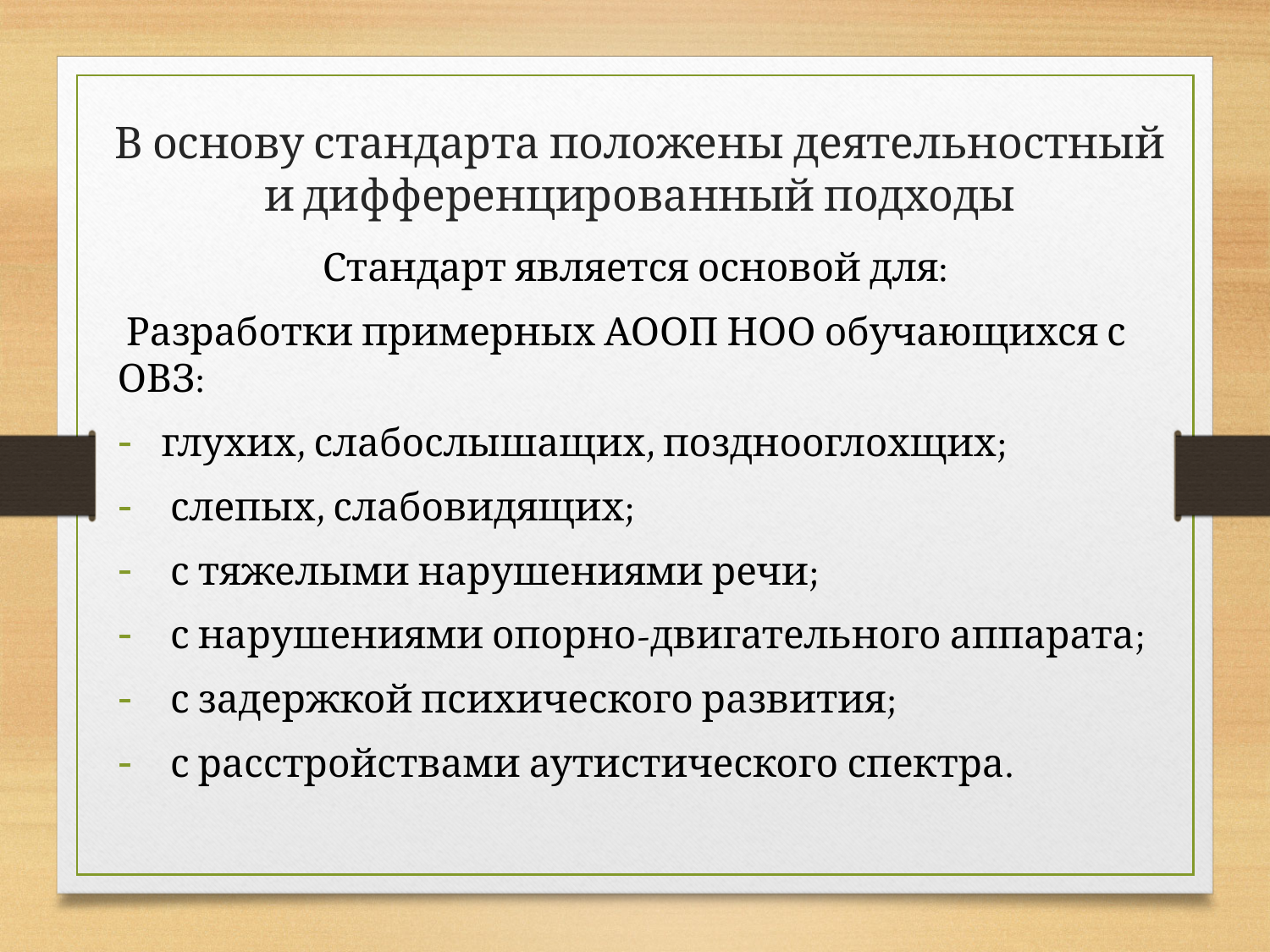

# В основу стандарта положены деятельностный и дифференцированный подходы
Стандарт является основой для:
 Разработки примерных АООП НОО обучающихся с ОВЗ:
глухих, слабослышащих, позднооглохщих;
 слепых, слабовидящих;
 с тяжелыми нарушениями речи;
 с нарушениями опорно-двигательного аппарата;
 с задержкой психического развития;
 с расстройствами аутистического спектра.